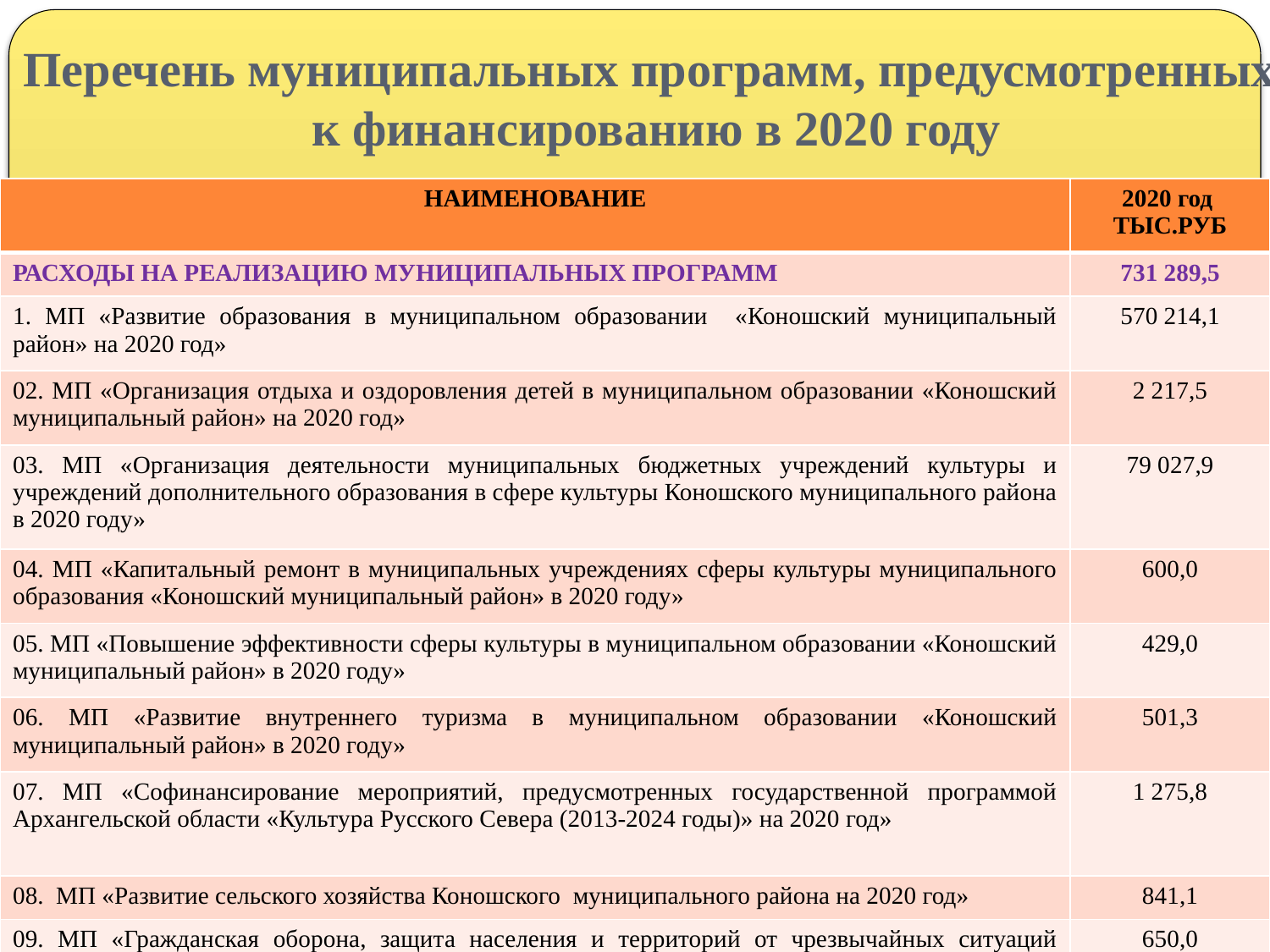

# Перечень муниципальных программ, предусмотренных к финансированию в 2020 году
| НАИМЕНОВАНИЕ | 2020 год ТЫС.РУБ |
| --- | --- |
| РАСХОДЫ НА РЕАЛИЗАЦИЮ МУНИЦИПАЛЬНЫХ ПРОГРАММ | 731 289,5 |
| 1. МП «Развитие образования в муниципальном образовании «Коношский муниципальный район» на 2020 год» | 570 214,1 |
| 02. МП «Организация отдыха и оздоровления детей в муниципальном образовании «Коношский муниципальный район» на 2020 год» | 2 217,5 |
| 03. МП «Организация деятельности муниципальных бюджетных учреждений культуры и учреждений дополнительного образования в сфере культуры Коношского муниципального района в 2020 году» | 79 027,9 |
| 04. МП «Капитальный ремонт в муниципальных учреждениях сферы культуры муниципального образования «Коношский муниципальный район» в 2020 году» | 600,0 |
| 05. МП «Повышение эффективности сферы культуры в муниципальном образовании «Коношский муниципальный район» в 2020 году» | 429,0 |
| 06. МП «Развитие внутреннего туризма в муниципальном образовании «Коношский муниципальный район» в 2020 году» | 501,3 |
| 07. МП «Софинансирование мероприятий, предусмотренных государственной программой Архангельской области «Культура Русского Севера (2013-2024 годы)» на 2020 год» | 1 275,8 |
| 08. МП «Развитие сельского хозяйства Коношского муниципального района на 2020 год» | 841,1 |
| 09. МП «Гражданская оборона, защита населения и территорий от чрезвычайных ситуаций природного и техногенного характера и снижение рисков их возникновения» муниципального образования «Коношский муниципальный район» на 2020 год | 650,0 |
| 10. МП «Поддержка и развитие малого предпринимательства в муниципальном образовании «Коношский муниципальный район»на 2020 год» | 300,0 |
| 11. МП «Обеспечение регулярных пассажирских перевозок на территории муниципального образования «Коношский муниципальный район» на 2020 год» | 458,5 |
| 12. МП «Развитие территориального общественного самоуправления в муниципальном образовании «Коношский муниципальный район» на 2020 год» | 1 574,0 |
| 13. МП «Адресная социальная помощь гражданам, находящимся в трудной жизненной ситуации, в 2020 году» | 100,0 |
| 14. МП «Улучшение условий и охраны труда в муниципальном образовании «Коношский муниципальный район» на 2020 год» | 3,0 |
| 15. МП «Энергосбережение и повышение энергетической эффективности МО «Коношский муниципальный район» на 2014-2020 годы» | 150,0 |
| 16. МП «Предоставление земельных участков многодетным гражданам на территории Коношского района в 2020 году» | 56,0 |
| 17. МП «Развитие жилищно-коммунального хозяйства муниципального образования «Коношский муниципальный район» на 2020 год» | 8 771,9 |
| 18. МП «Строительство на территории муниципального образования «Коношский муниципальный район» в 2020 году» | 3 000,0 |
| 19. МП муниципального образования «Коношский муниципальный район» «Доступная среда» на 2020 год» | 1 045,0 |
| 20. МП«Социализация детей-сирот и детей, оставшихся без попечения родителей, на 2020 год» | 7 962,3 |
| 21. МП «Развитие дорожной сети, повышение безопасности дорожного движения в муниципальном образовании «Коношский муниципальный район» на 2020 год» | 20 244,0 |
| 22. МП «Дом для молодой семьи в муниципальном образовании«Коношский муниципальный район» на 2020 год» | 466,0 |
| 23. МП «Трудовая молодежь Коношского муниципального района на 2020 год» | 171,4 |
| 24. МП «Профилактика безнадзорности и правонарушений несовершеннолетних на территории муниципального образования «Коношский муниципальный район» на 2020 год» | 40,0 |
| 25. МП «Развитие массовой физической культуры и спорта в Коношском муниципальном районе на 2020 год» | 450,0 |
| 26. МП «Территория молодежи - территория развития Коношского муниципального района на 2020 год» | 219,0 |
| 27. МП «Развитие архивного дела в муниципальном образовании «Коношский муниципальный район» на 2020 год» | 50,0 |
| 28. МП муниципального образования «Коношский муниципальный район» «Управление муниципальными финансами и муниципальным долгом на 2020 год» | 30 471,7 |